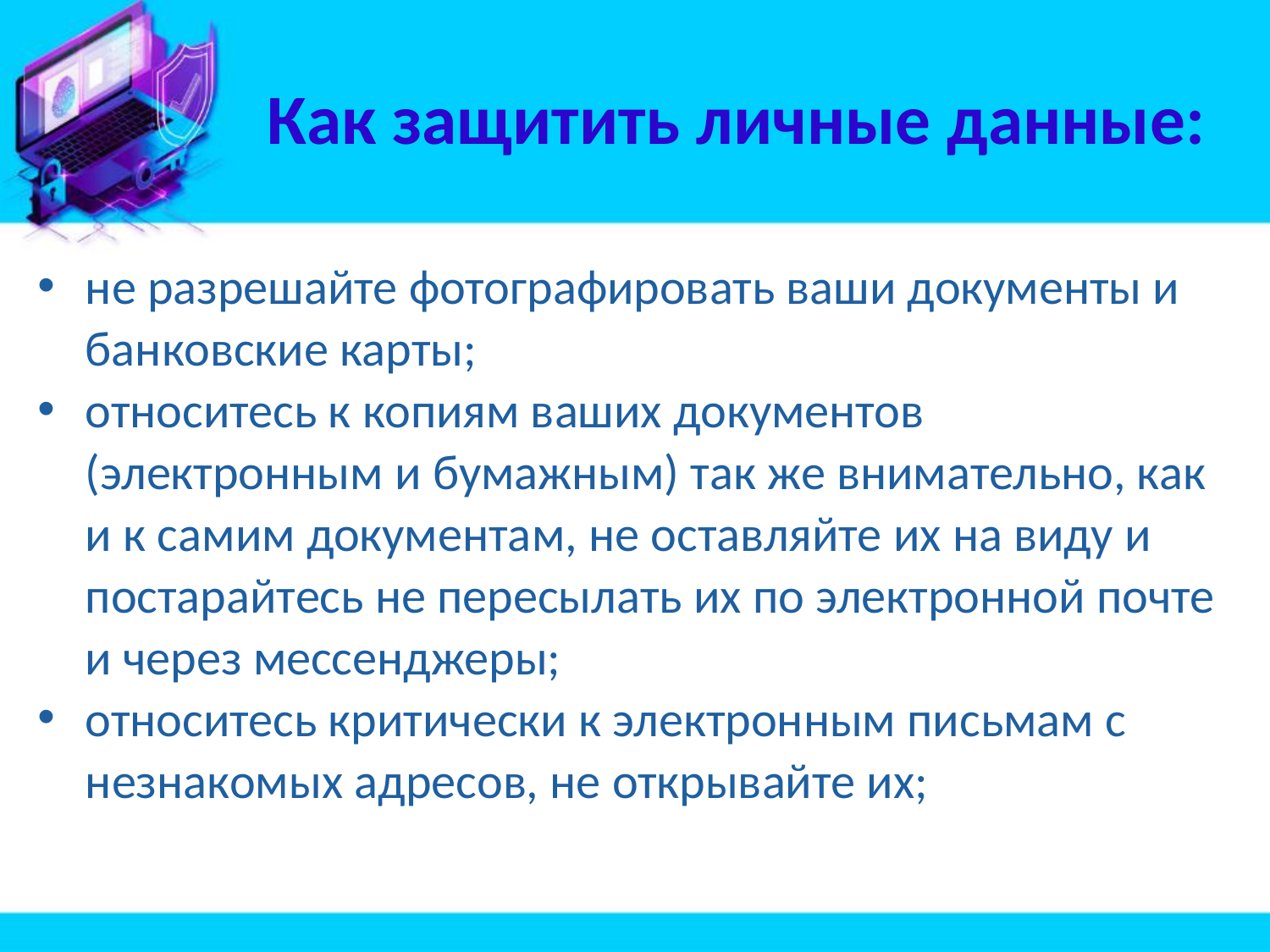

# Как защитить личные данные:
не разрешайте фотографировать ваши документы и банковские карты;
относитесь к копиям ваших документов (электронным и бумажным) так же внимательно, как и к самим документам, не оставляйте их на виду и постарайтесь не пересылать их по электронной почте и через мессенджеры;
относитесь критически к электронным письмам с незнакомых адресов, не открывайте их;